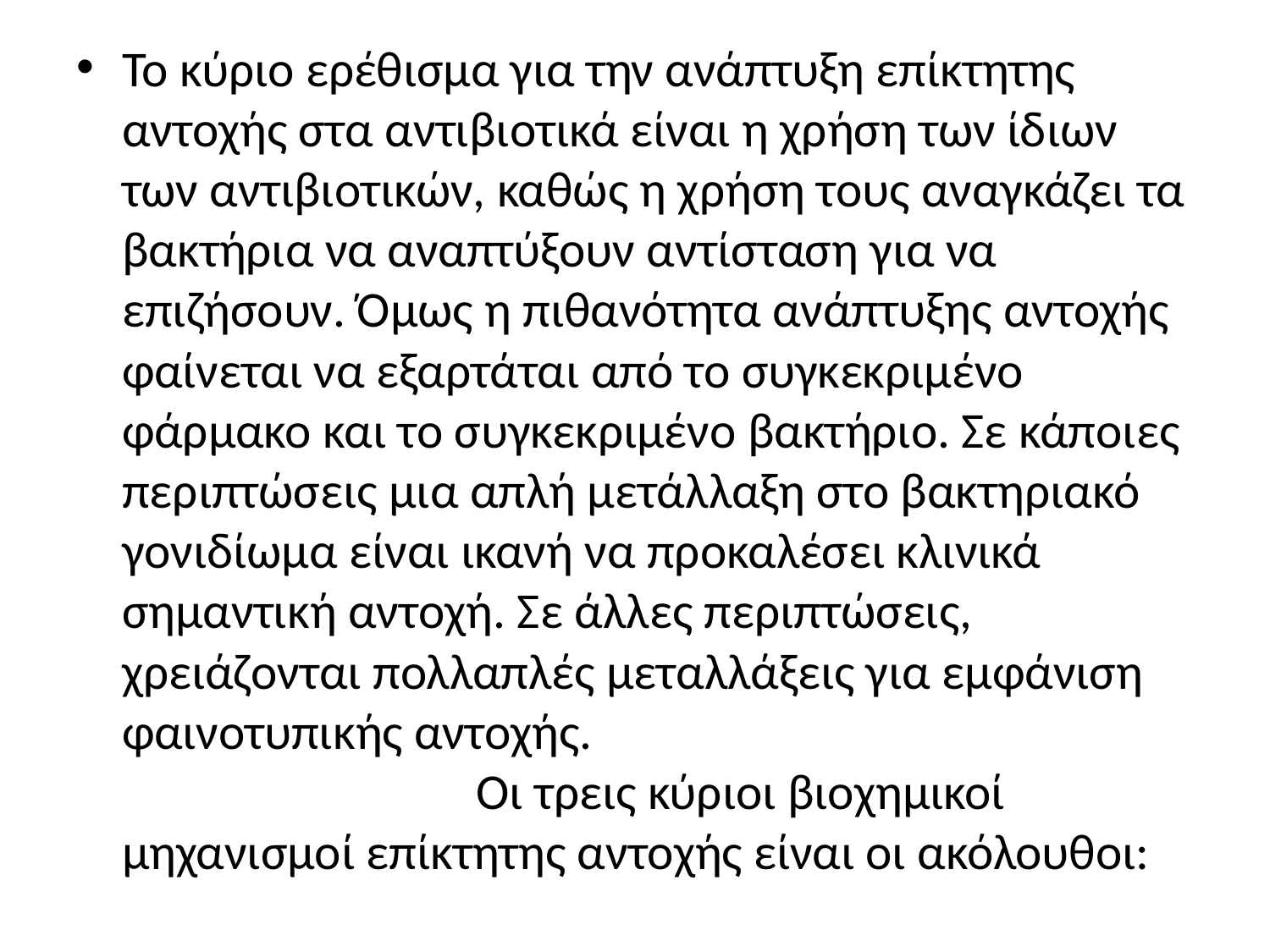

Το κύριο ερέθισμα για την ανάπτυξη επίκτητης αντοχής στα αντιβιοτικά είναι η χρήση των ίδιων των αντιβιοτικών, καθώς η χρήση τους αναγκάζει τα βακτήρια να αναπτύξουν αντίσταση για να επιζήσουν. Όμως η πιθανότητα ανάπτυξης αντοχής φαίνεται να εξαρτάται από το συγκεκριμένο φάρμακο και το συγκεκριμένο βακτήριο. Σε κάποιες περιπτώσεις μια απλή μετάλλαξη στο βακτηριακό γονιδίωμα είναι ικανή να προκαλέσει κλινικά σημαντική αντοχή. Σε άλλες περιπτώσεις, χρειάζονται πολλαπλές μεταλλάξεις για εμφάνιση φαινοτυπικής αντοχής.                                                                                    Οι τρεις κύριοι βιοχημικοί μηχανισμοί επίκτητης αντοχής είναι οι ακόλουθοι: